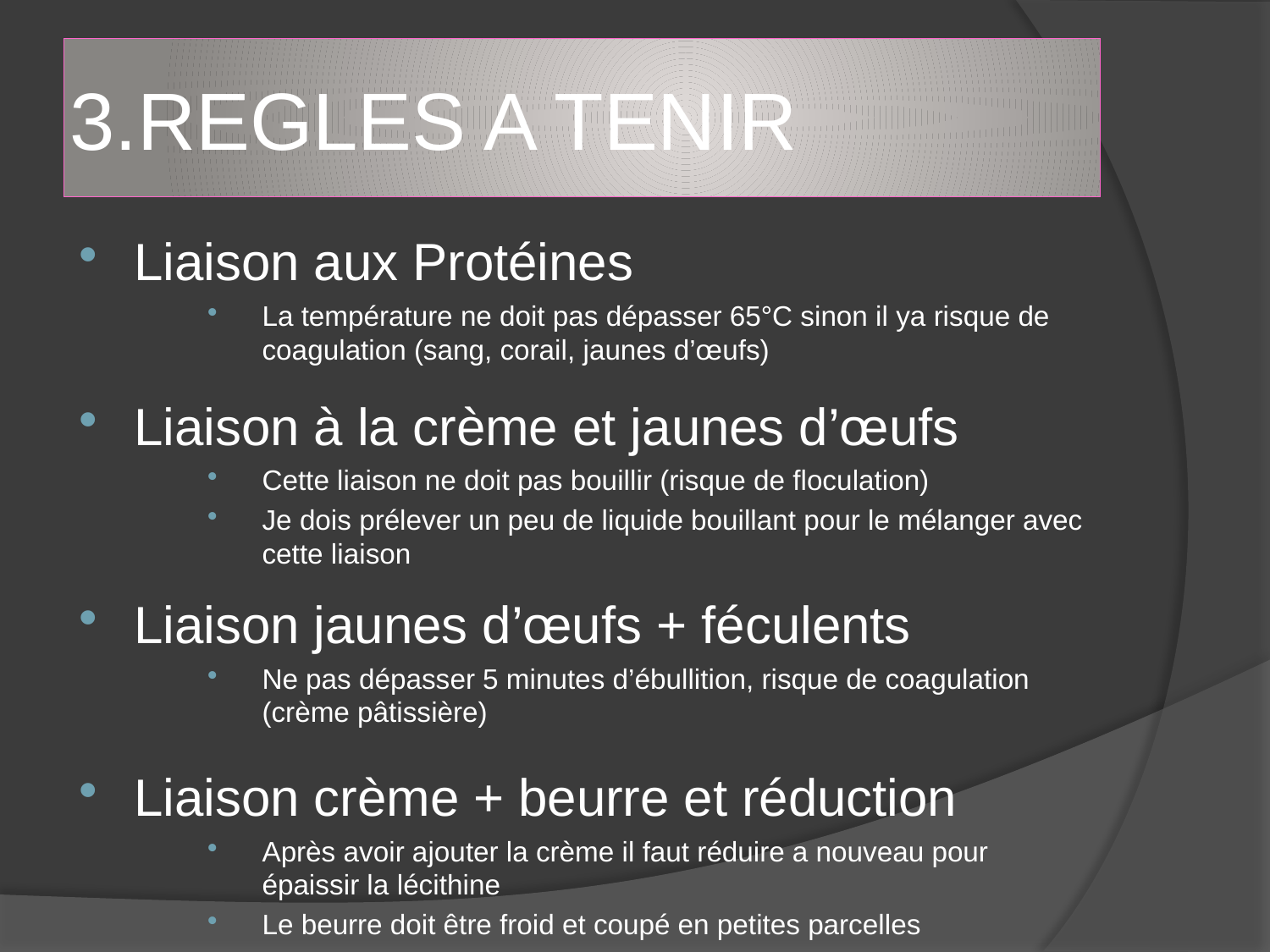

# 3.REGLES A TENIR
Liaison aux Protéines
La température ne doit pas dépasser 65°C sinon il ya risque de coagulation (sang, corail, jaunes d’œufs)

Liaison à la crème et jaunes d’œufs
Cette liaison ne doit pas bouillir (risque de floculation)
Je dois prélever un peu de liquide bouillant pour le mélanger avec cette liaison

Liaison jaunes d’œufs + féculents
Ne pas dépasser 5 minutes d’ébullition, risque de coagulation (crème pâtissière)

Liaison crème + beurre et réduction
Après avoir ajouter la crème il faut réduire a nouveau pour épaissir la lécithine
Le beurre doit être froid et coupé en petites parcelles